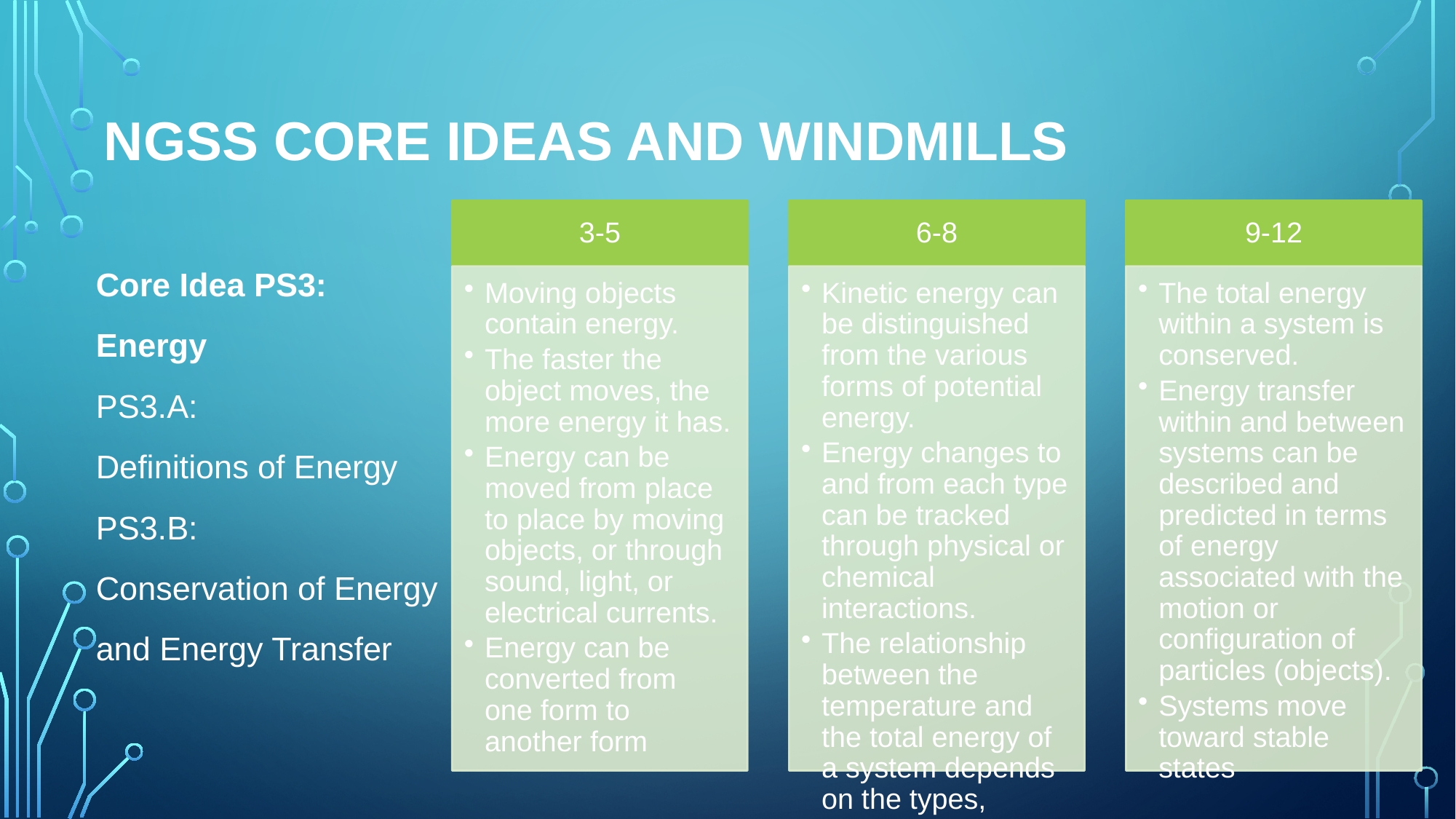

# Ngss Core ideas and Windmills
3-5
Moving objects contain energy.
The faster the object moves, the more energy it has.
Energy can be moved from place to place by moving objects, or through sound, light, or electrical currents.
Energy can be converted from one form to another form
6-8
Kinetic energy can be distinguished from the various forms of potential energy.
Energy changes to and from each type can be tracked through physical or chemical interactions.
The relationship between the temperature and the total energy of a system depends on the types, states, and amounts of matter.
9-12
The total energy within a system is conserved.
Energy transfer within and between systems can be described and predicted in terms of energy associated with the motion or configuration of particles (objects).
Systems move toward stable states
Core Idea PS3:
Energy
PS3.A:
Definitions of Energy
PS3.B:
Conservation of Energy
and Energy Transfer